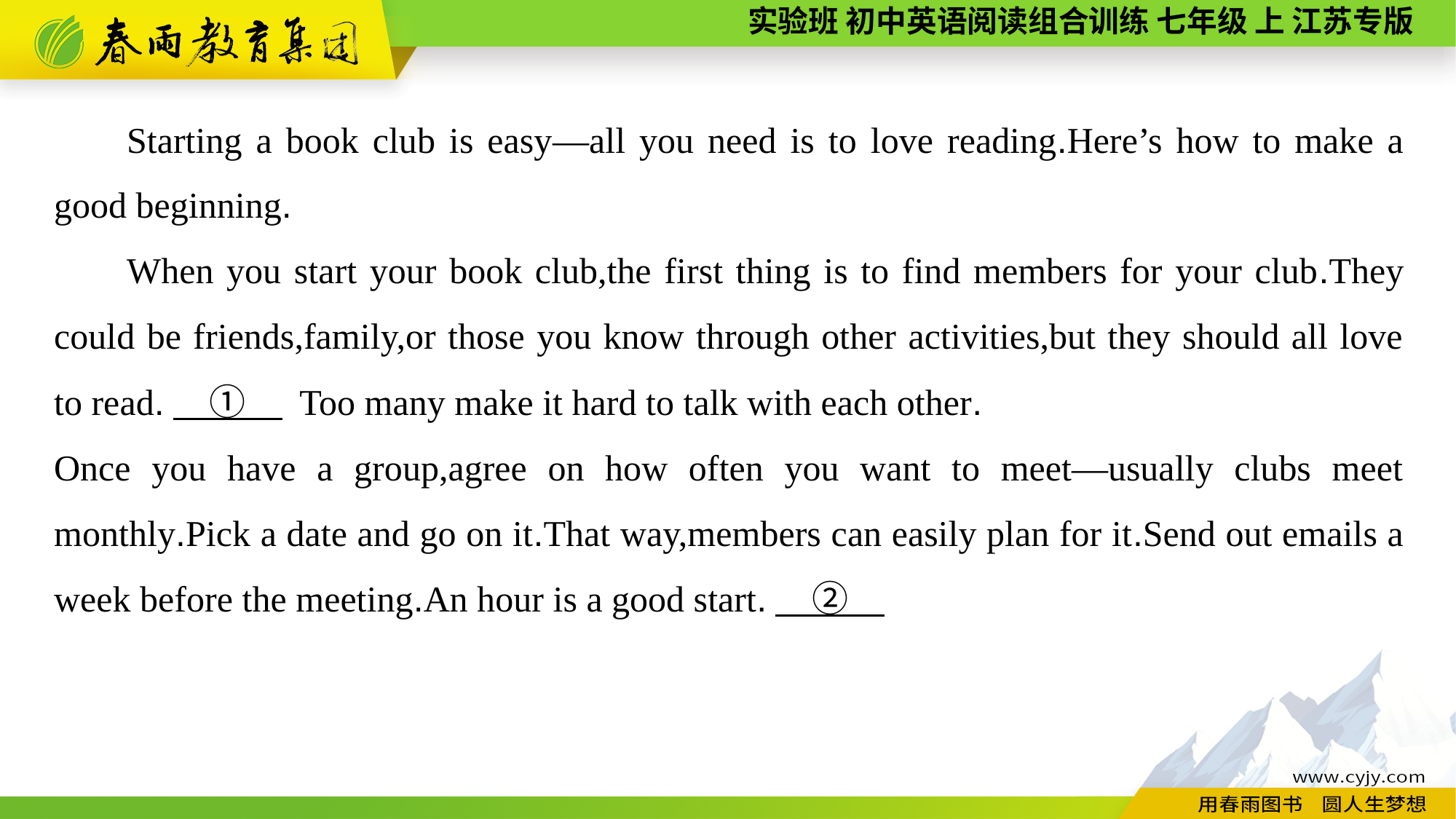

Starting a book club is easy—all you need is to love reading.Here’s how to make a good beginning.
When you start your book club,the first thing is to find members for your club.They could be friends,family,or those you know through other activities,but they should all love to read.　①　 Too many make it hard to talk with each other.
Once you have a group,agree on how often you want to meet—usually clubs meet monthly.Pick a date and go on it.That way,members can easily plan for it.Send out emails a week before the meeting.An hour is a good start.　②